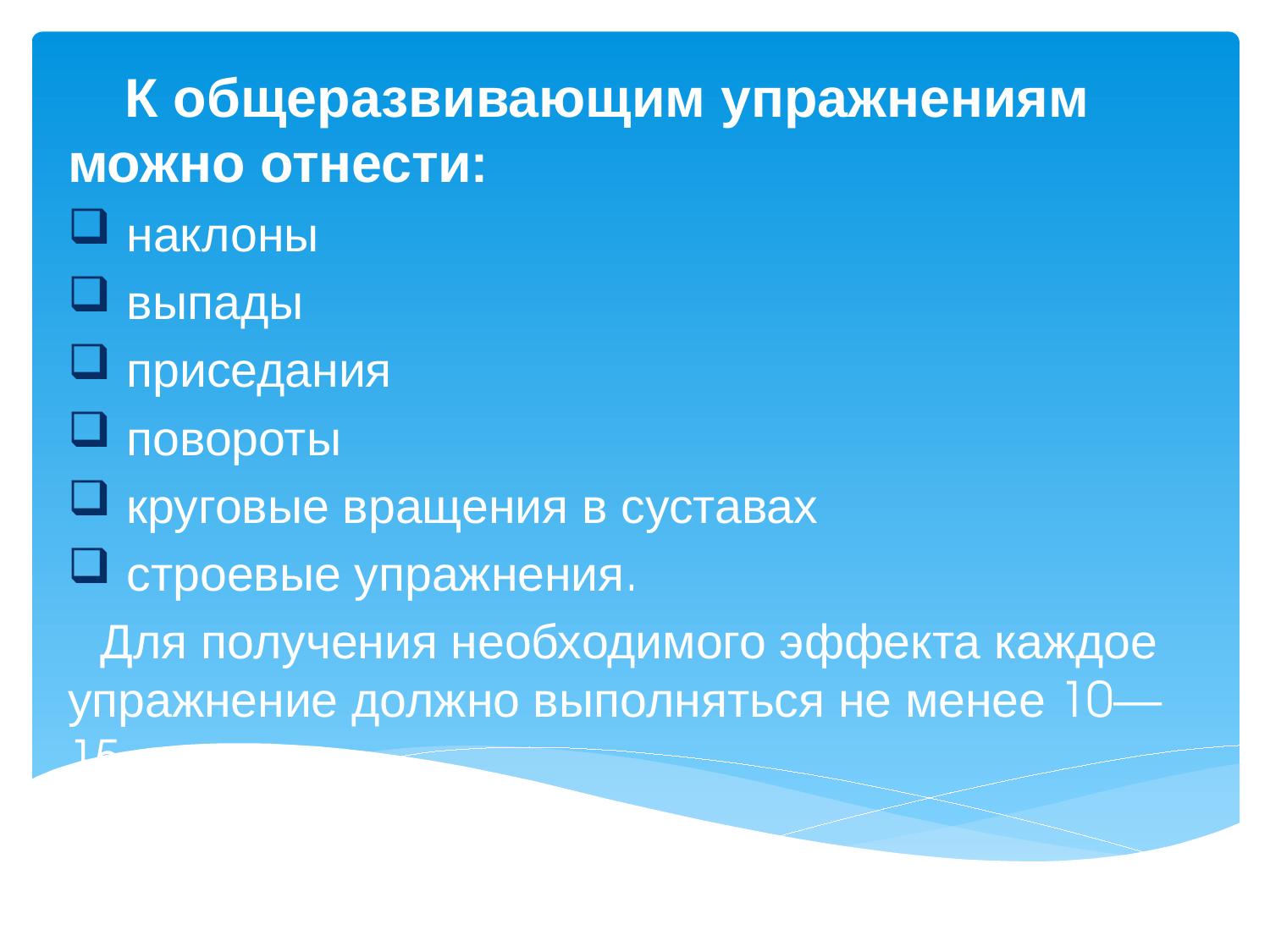

К общеразвивающим упражнениям можно отнести:
наклоны
выпады
приседания
повороты
круговые вращения в суставах
строевые упражнения.
Для получения необходимого эффекта каждое упражнение должно выполняться не менее 10—15 раз.